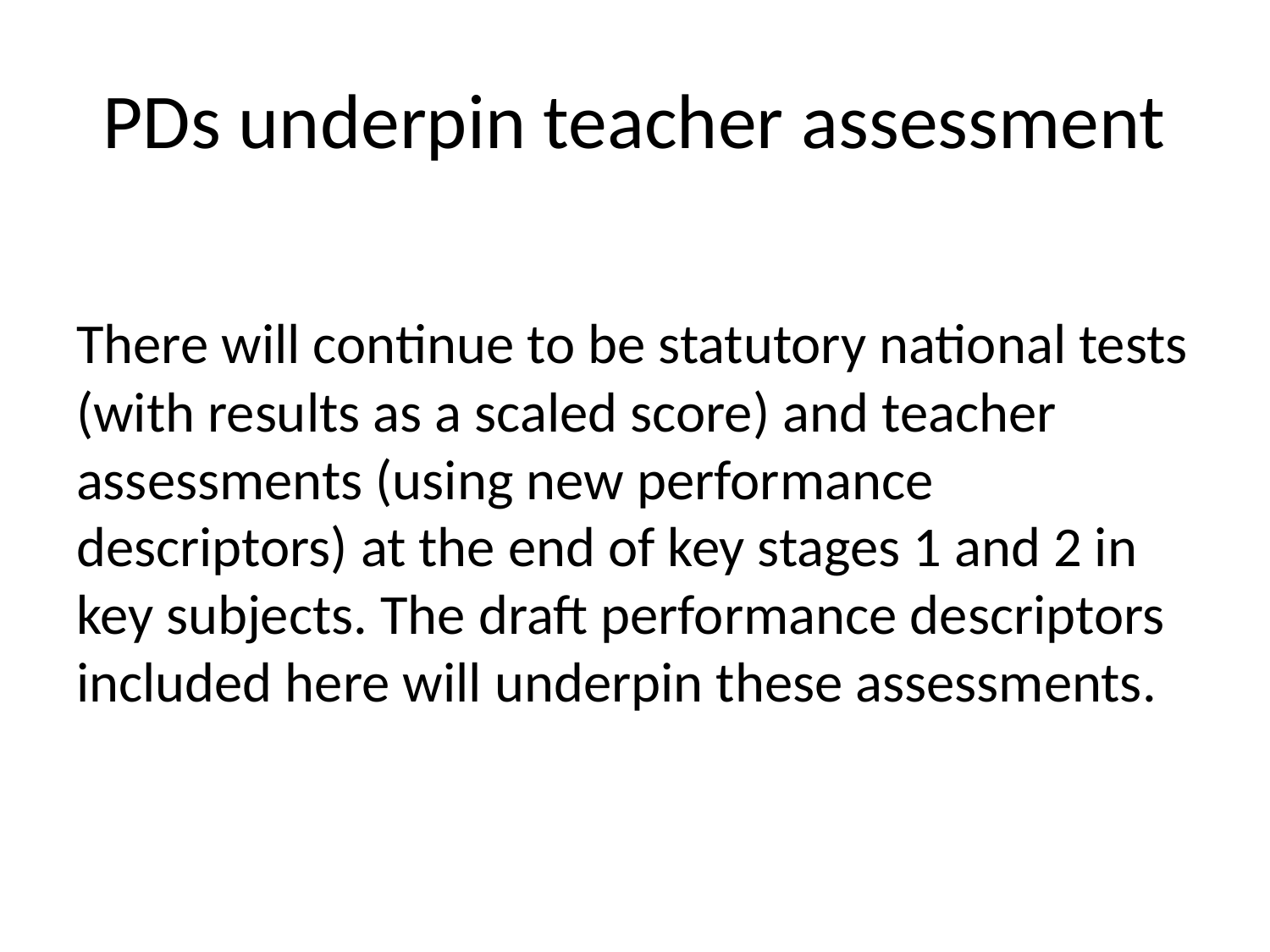

# PDs underpin teacher assessment

There will continue to be statutory national tests (with results as a scaled score) and teacher assessments (using new performance descriptors) at the end of key stages 1 and 2 in key subjects. The draft performance descriptors included here will underpin these assessments.